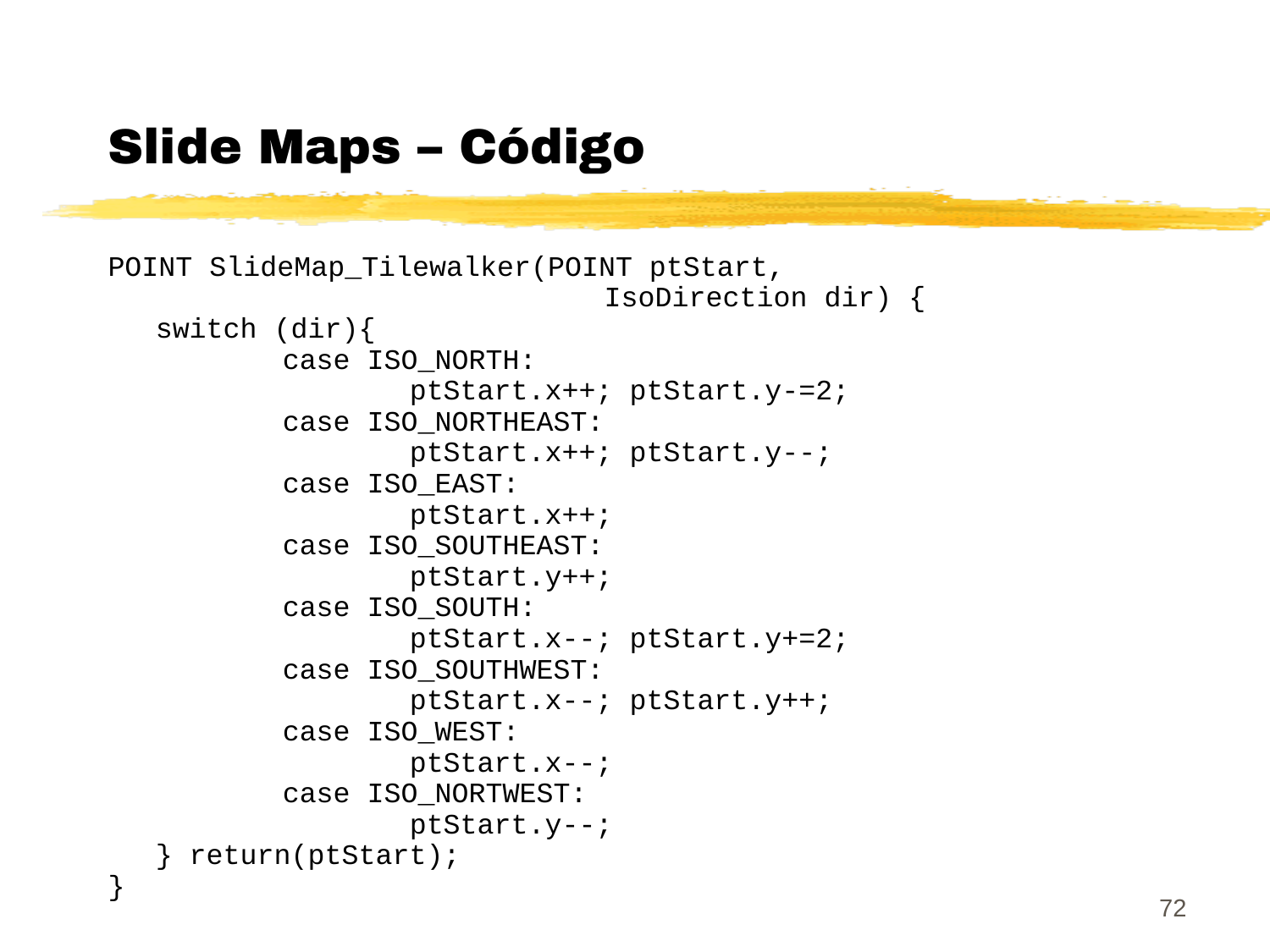

# Slide Maps – Código
POINT SlideMap_Tilewalker(POINT ptStart,
				    IsoDirection dir) {
	switch (dir){
		case ISO_NORTH:
			ptStart.x++; ptStart.y-=2;
		case ISO_NORTHEAST:
			ptStart.x++; ptStart.y--;
		case ISO_EAST:
			ptStart.x++;
		case ISO_SOUTHEAST:
			ptStart.y++;
		case ISO_SOUTH:
			ptStart.x--; ptStart.y+=2;
		case ISO_SOUTHWEST:
			ptStart.x--; ptStart.y++;
		case ISO_WEST:
			ptStart.x--;
		case ISO_NORTWEST:
			ptStart.y--;
	} return(ptStart);
}

72